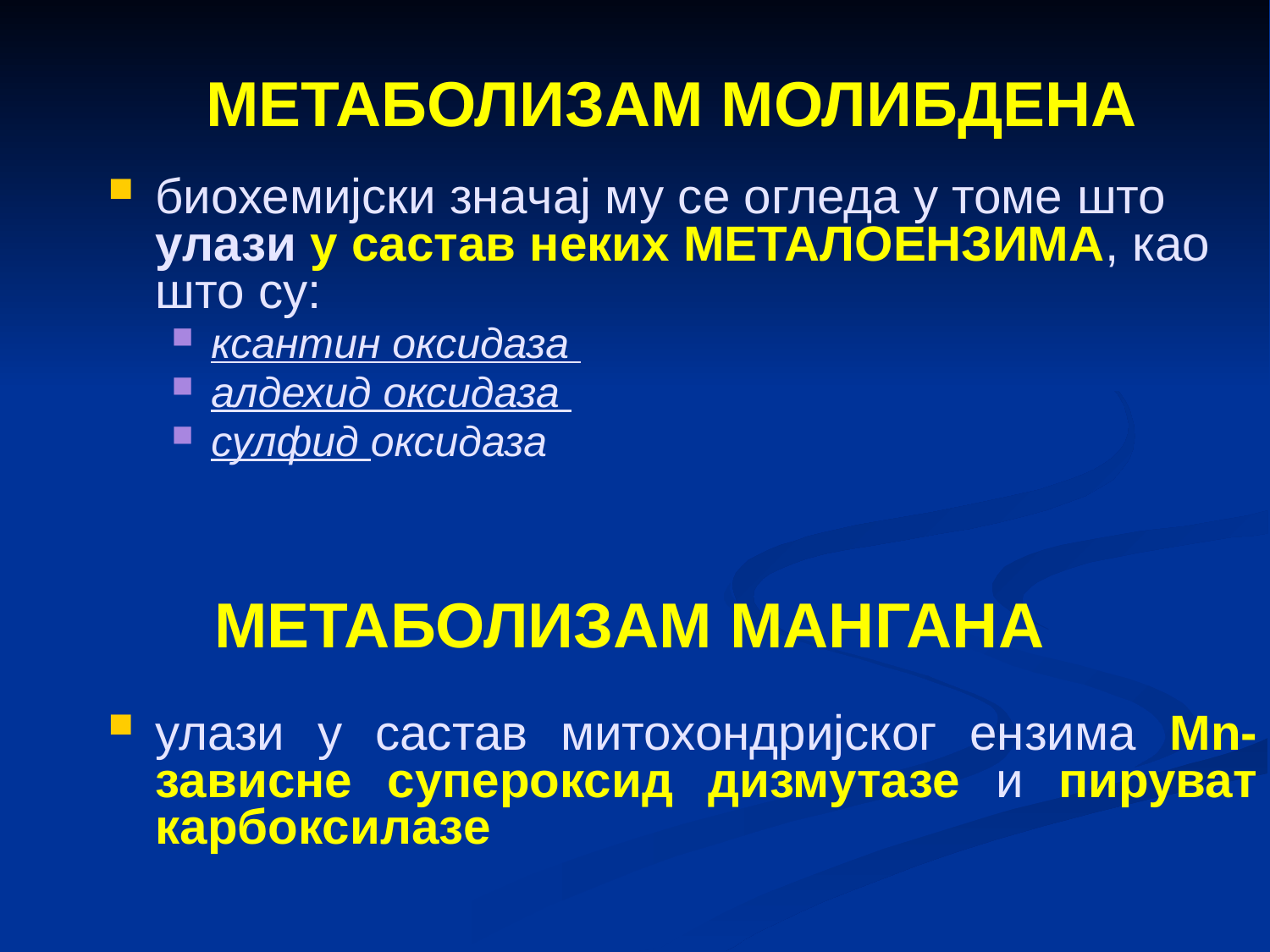

# МЕТАБОЛИЗАМ МОЛИБДЕНА
биохемијски значај му се огледа у томе што улази у састав неких МЕТАЛОЕНЗИМА, као што су:
ксантин оксидаза
алдехид оксидаза
сулфид оксидаза

	   МЕТАБОЛИЗАМ МАНГАНА

улази у састав митохондријског ензима Mn-зависне супероксид дизмутазе и пируват карбоксилазе